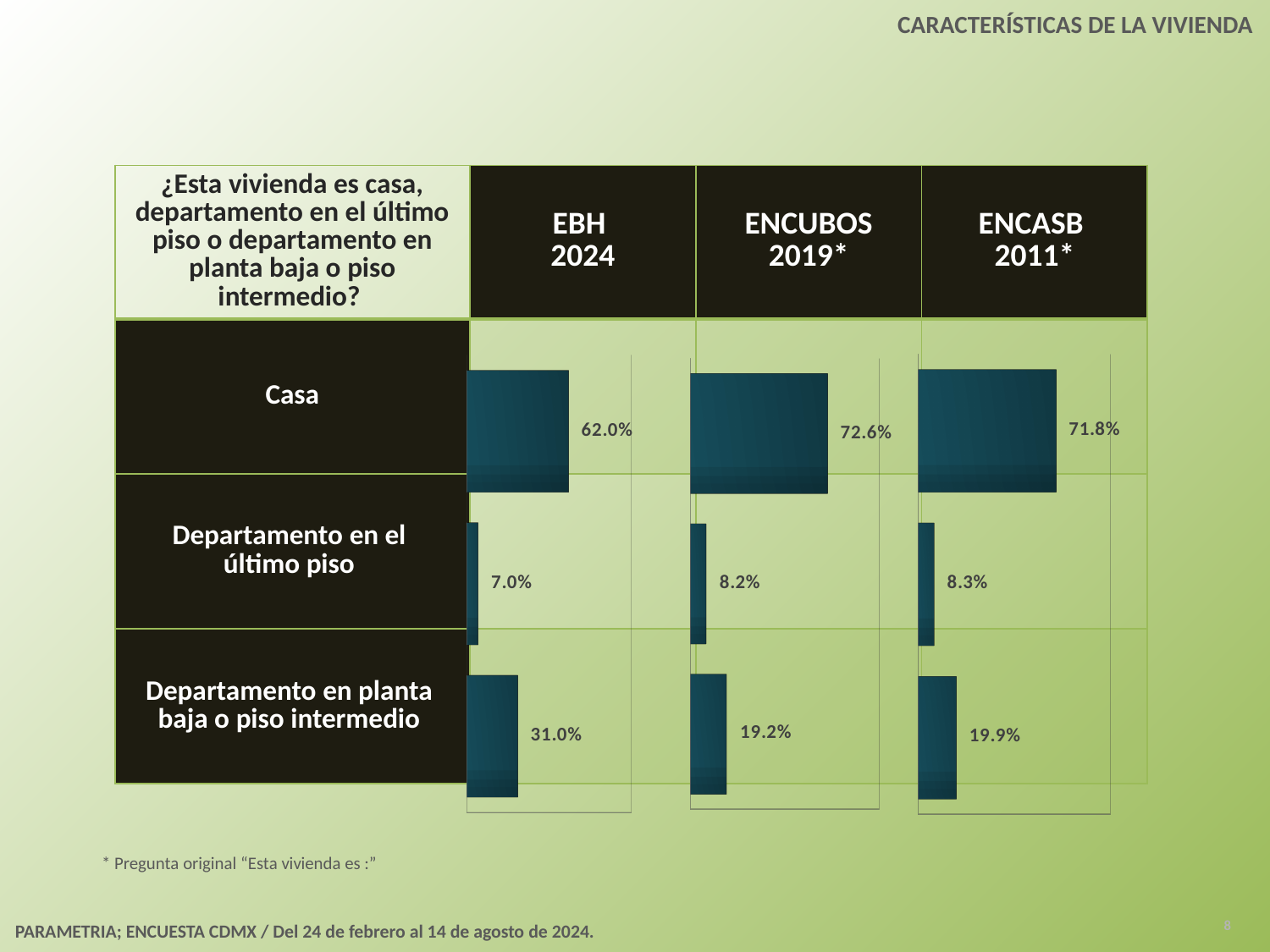

CARACTERÍSTICAS DE LA VIVIENDA
| ¿Esta vivienda es casa, departamento en el último piso o departamento en planta baja o piso intermedio? | EBH 2024 | ENCUBOS 2019\* | ENCASB 2011\* |
| --- | --- | --- | --- |
| Casa |  |  |  |
| Departamento en el último piso |  |  |  |
| Departamento en planta baja o piso intermedio |  |  |  |

[unsupported chart]

[unsupported chart]

[unsupported chart]

* Pregunta original “Esta vivienda es :”
8
PARAMETRIA; ENCUESTA CDMX / Del 24 de febrero al 14 de agosto de 2024.